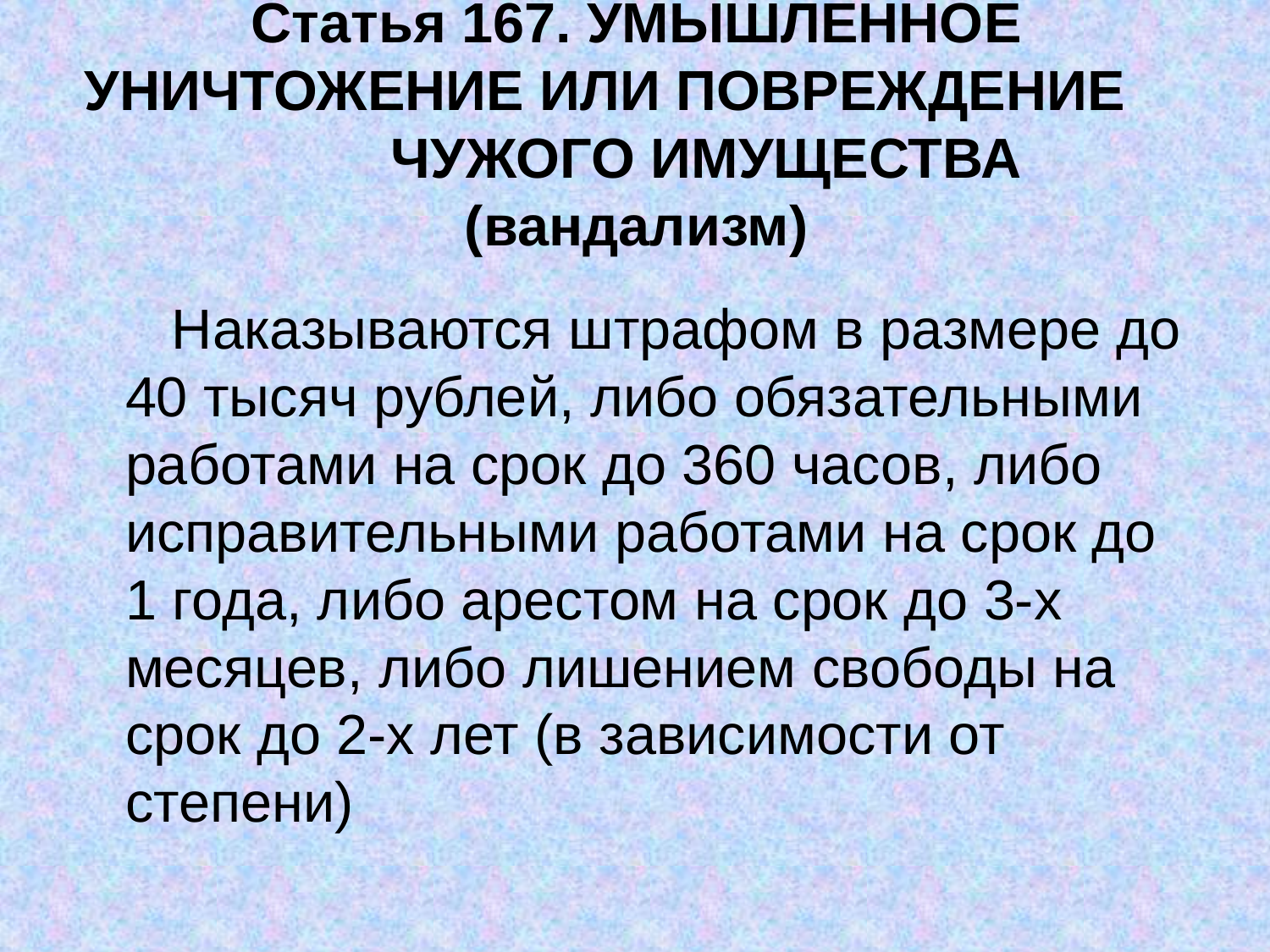

# Статья 167. УМЫШЛЕННОЕ УНИЧТОЖЕНИЕ ИЛИ ПОВРЕЖДЕНИЕ              ЧУЖОГО ИМУЩЕСТВА (вандализм)
      Наказываются штрафом в размере до 40 тысяч рублей, либо обязательными работами на срок до 360 часов, либо исправительными работами на срок до 1 года, либо арестом на срок до 3-х месяцев, либо лишением свободы на срок до 2-х лет (в зависимости от степени)